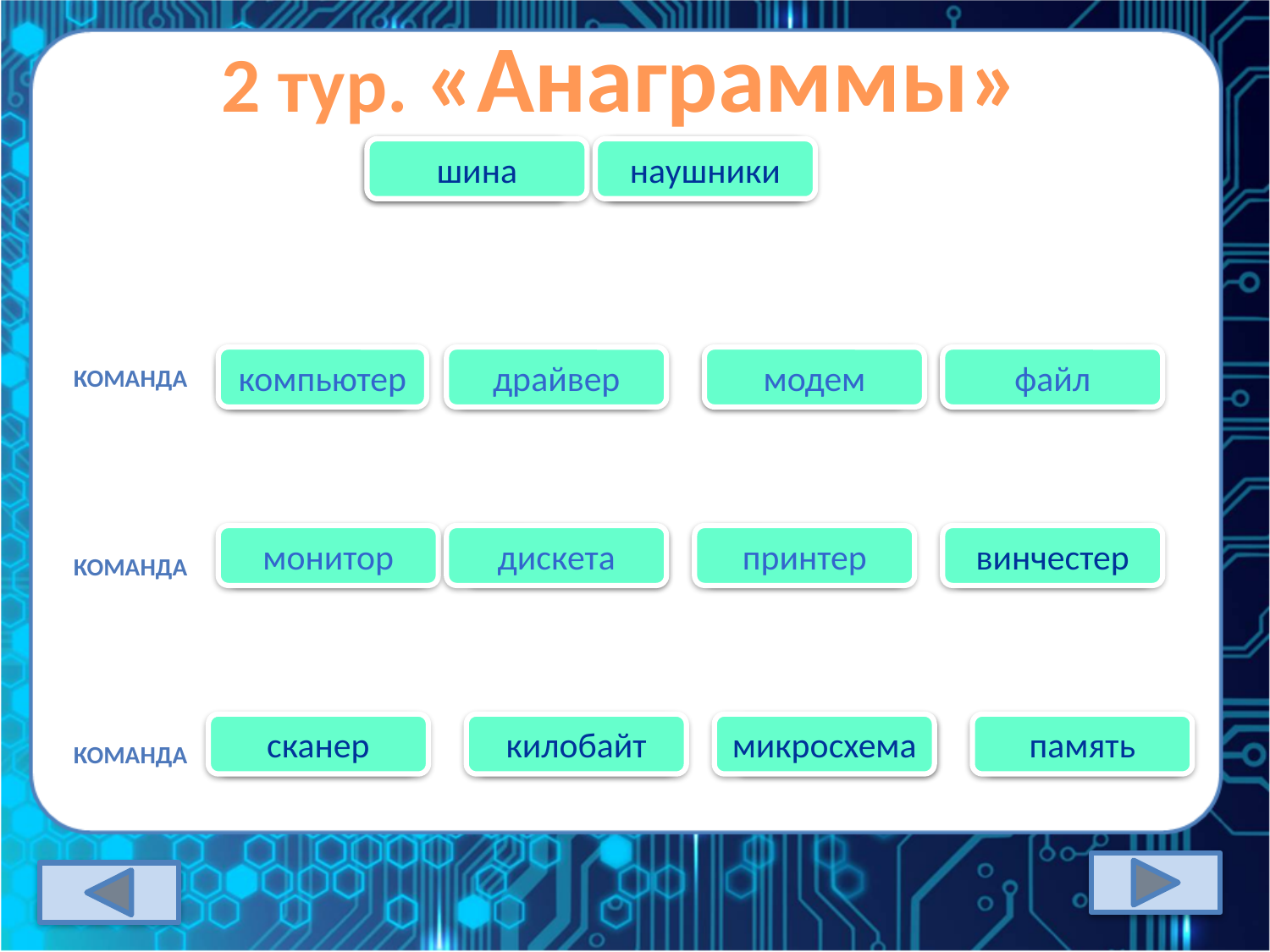

# 2 тур. «Анаграммы»
аниш
шина
наушники
уншаикни
 команда
ретьюпомк
компьютер
драйвер
вредайр
демом
модем
лайф
файл
 команда
монитор
ротином
дискета
атексид
принтер
нирперт
винчестер
чесвентир
 команда
сканер
красен
килобайт
локитайб
микросхема
схеромикма
память
мьпята